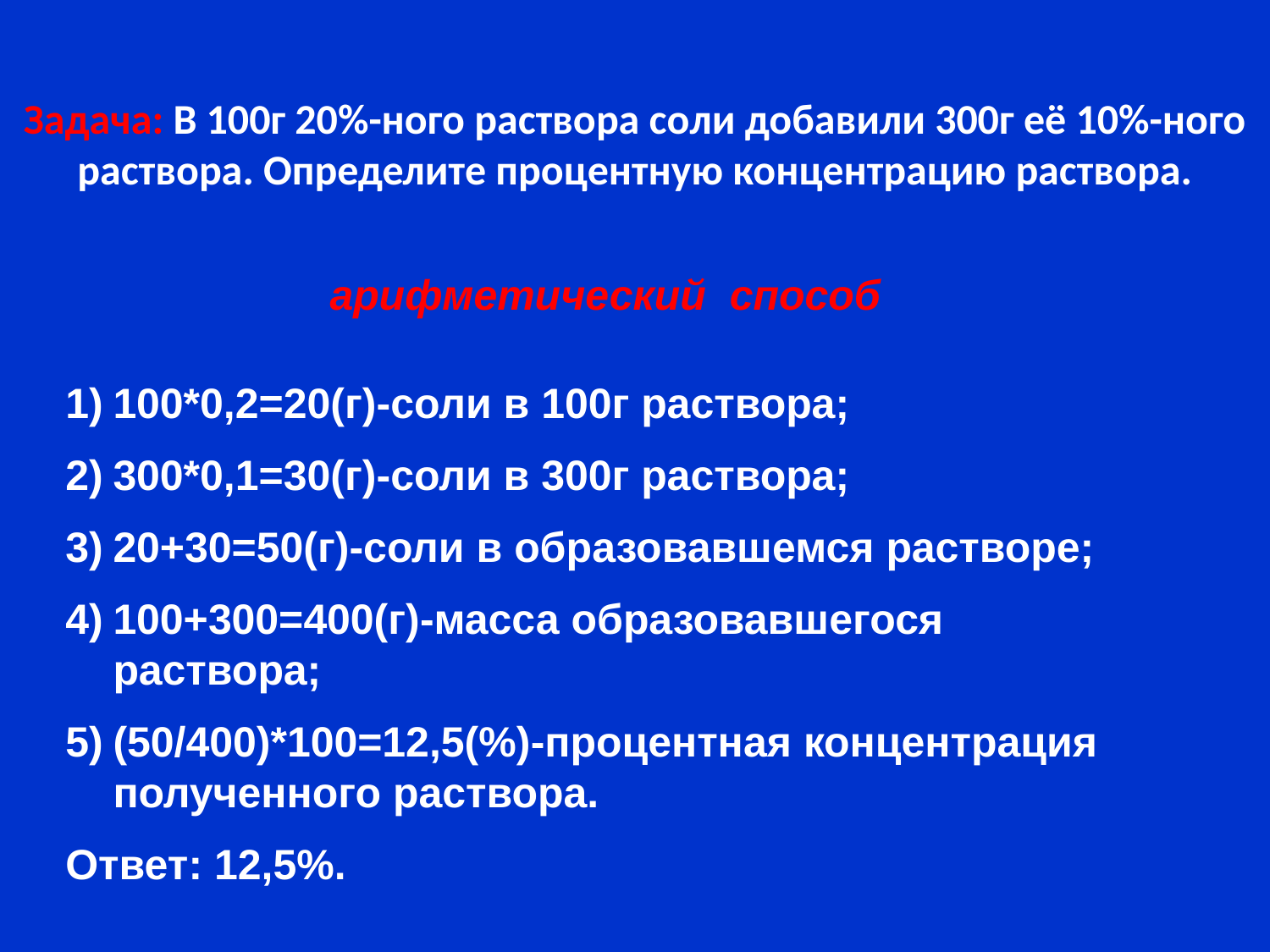

# Задача: В 100г 20%-ного раствора соли добавили 300г её 10%-ного раствора. Определите процентную концентрацию раствора.
арифметический  способ
100*0,2=20(г)-соли в 100г раствора;
300*0,1=30(г)-соли в 300г раствора;
20+30=50(г)-соли в образовавшемся растворе;
100+300=400(г)-масса образовавшегося раствора;
(50/400)*100=12,5(%)-процентная концентрация полученного раствора.
Ответ: 12,5%.